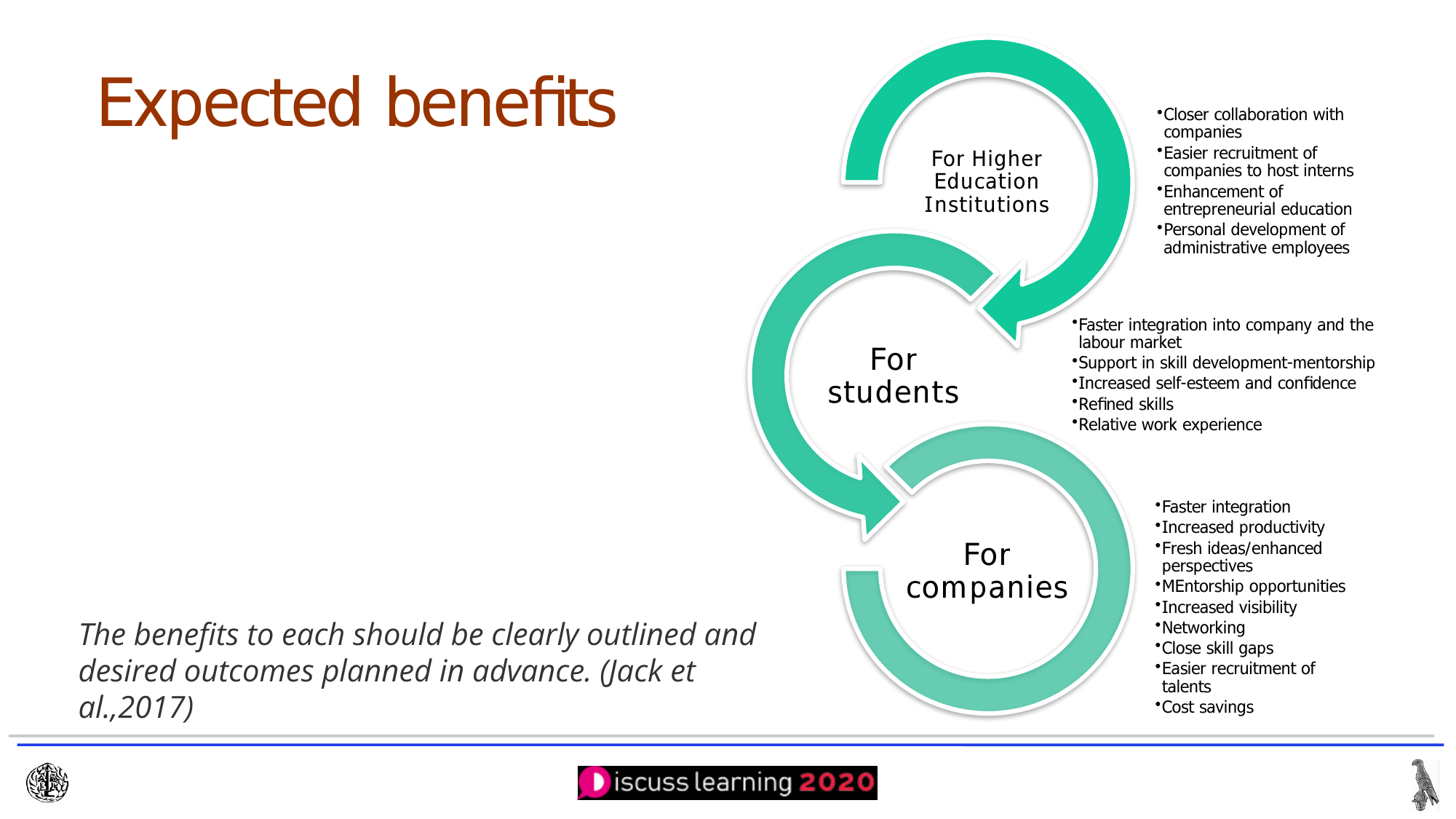

Closer collaboration with companies
Easier recruitment of companies to host interns
Enhancement of entrepreneurial education
Personal development of administrative employees
For Higher Education Institutions
Faster integration into company and the labour market
Support in skill development-mentorship
Increased self-esteem and confidence
Refined skills
Relative work experience
For students
Faster integration
Increased productivity
Fresh ideas/enhanced perspectives
MEntorship opportunities
Increased visibility
Networking
Close skill gaps
Easier recruitment of talents
Cost savings
For companies
# Expected benefits

The benefits to each should be clearly outlined and desired outcomes planned in advance. (Jack et al.,2017)